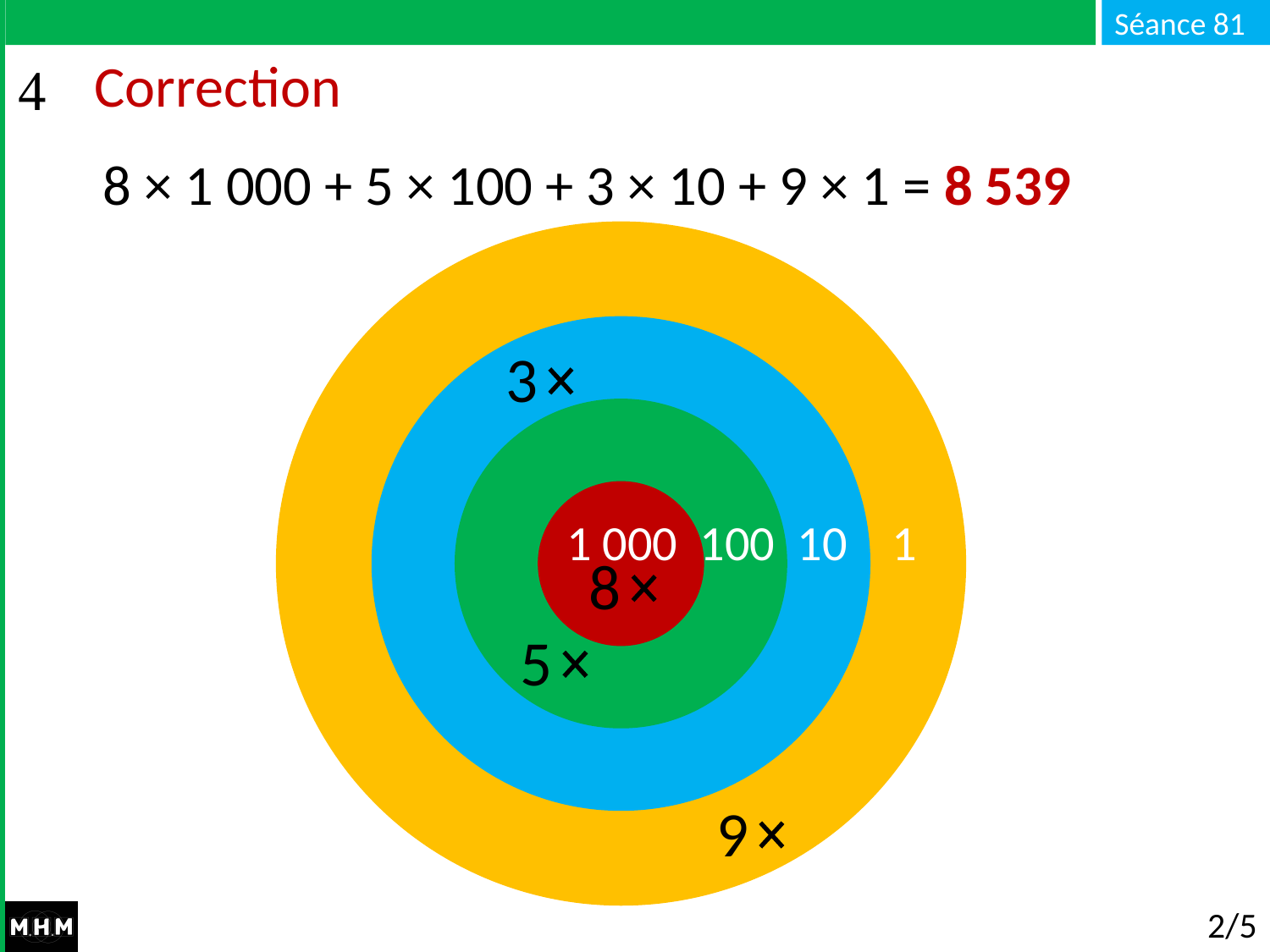

# Correction
8 × 1 000 + 5 × 100 + 3 × 10 + 9 × 1 = 8 539

3

1 000  100  10    1
1 000  100  10    1
8

5

9

2/5